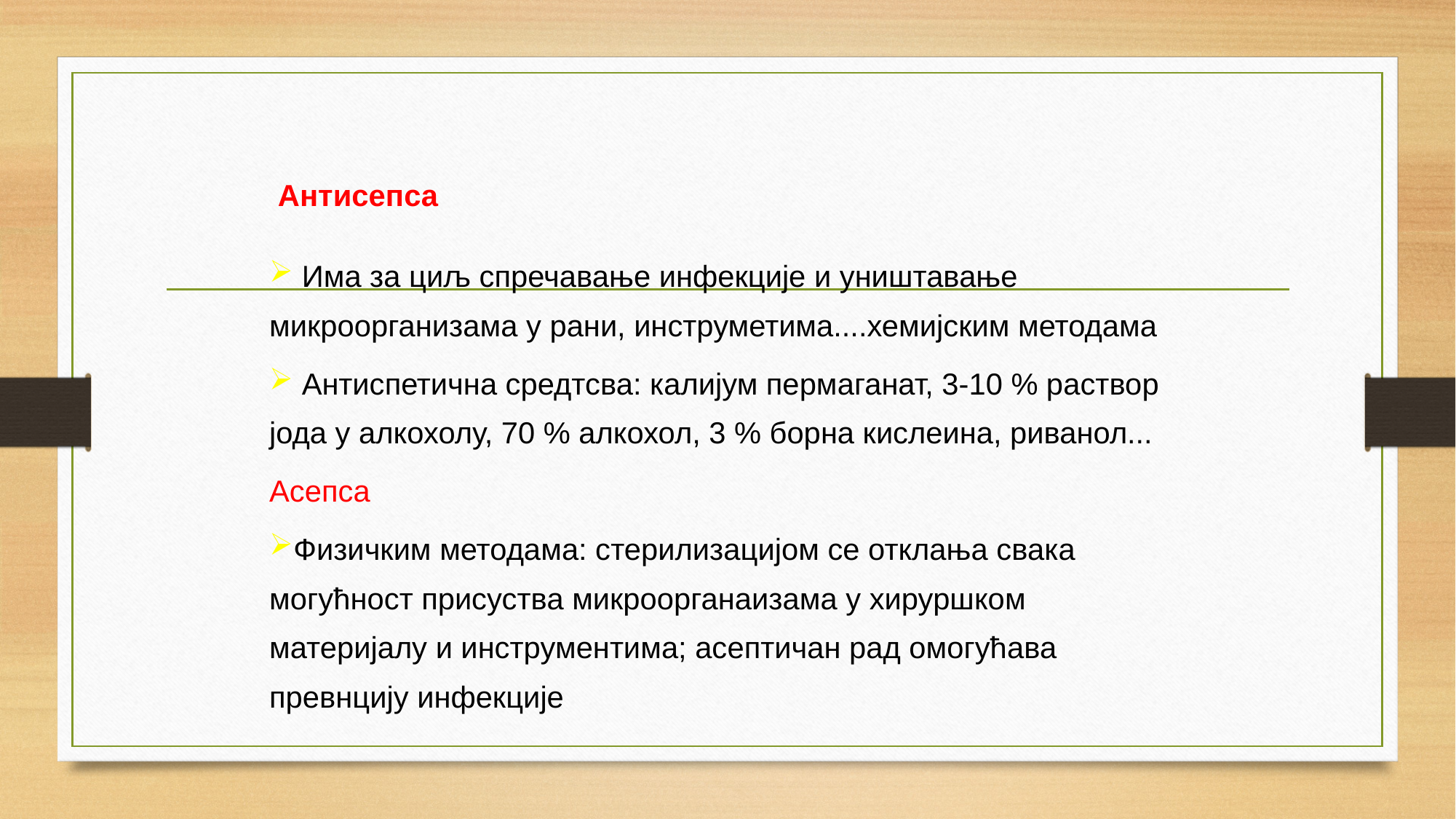

Антисепса
 Има за циљ спречавање инфекције и уништавање микроорганизама у рани, инструметима....хемијским методама
 Антиспетична средтсва: калијум пермаганат, 3-10 % раствор јода у алкохолу, 70 % алкохол, 3 % борна кислеина, риванол...
Асепса
Физичким методама: стерилизацијом се отклања свака могућност присуства микроорганаизама у хируршком материјалу и инструментима; асeптичан рад омогућава превнцију инфекције